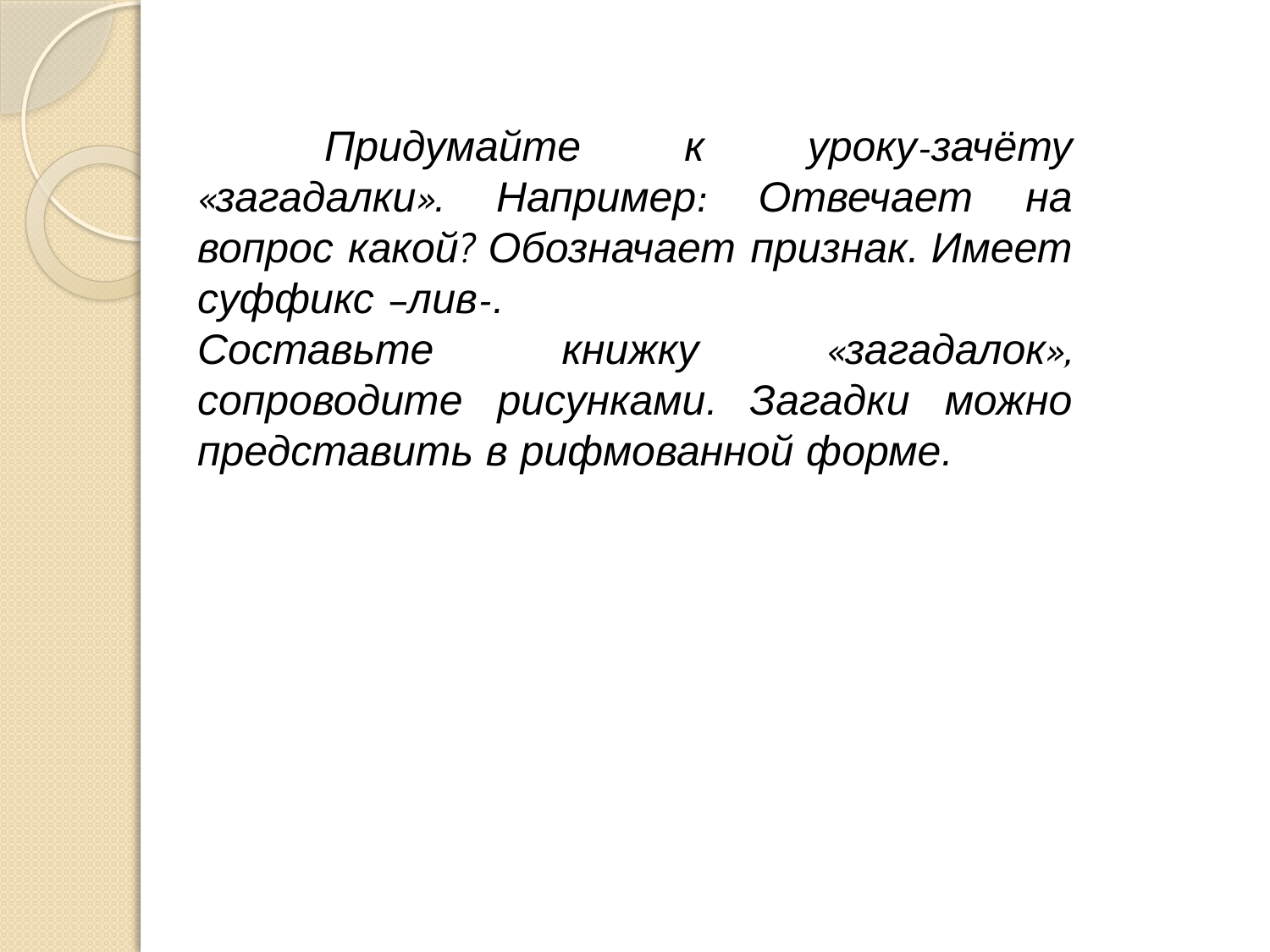

Придумайте к уроку-зачёту «загадалки». Например: Отвечает на вопрос какой? Обозначает признак. Имеет суффикс –лив-.
Составьте книжку «загадалок», сопроводите рисунками. Загадки можно представить в рифмованной форме.